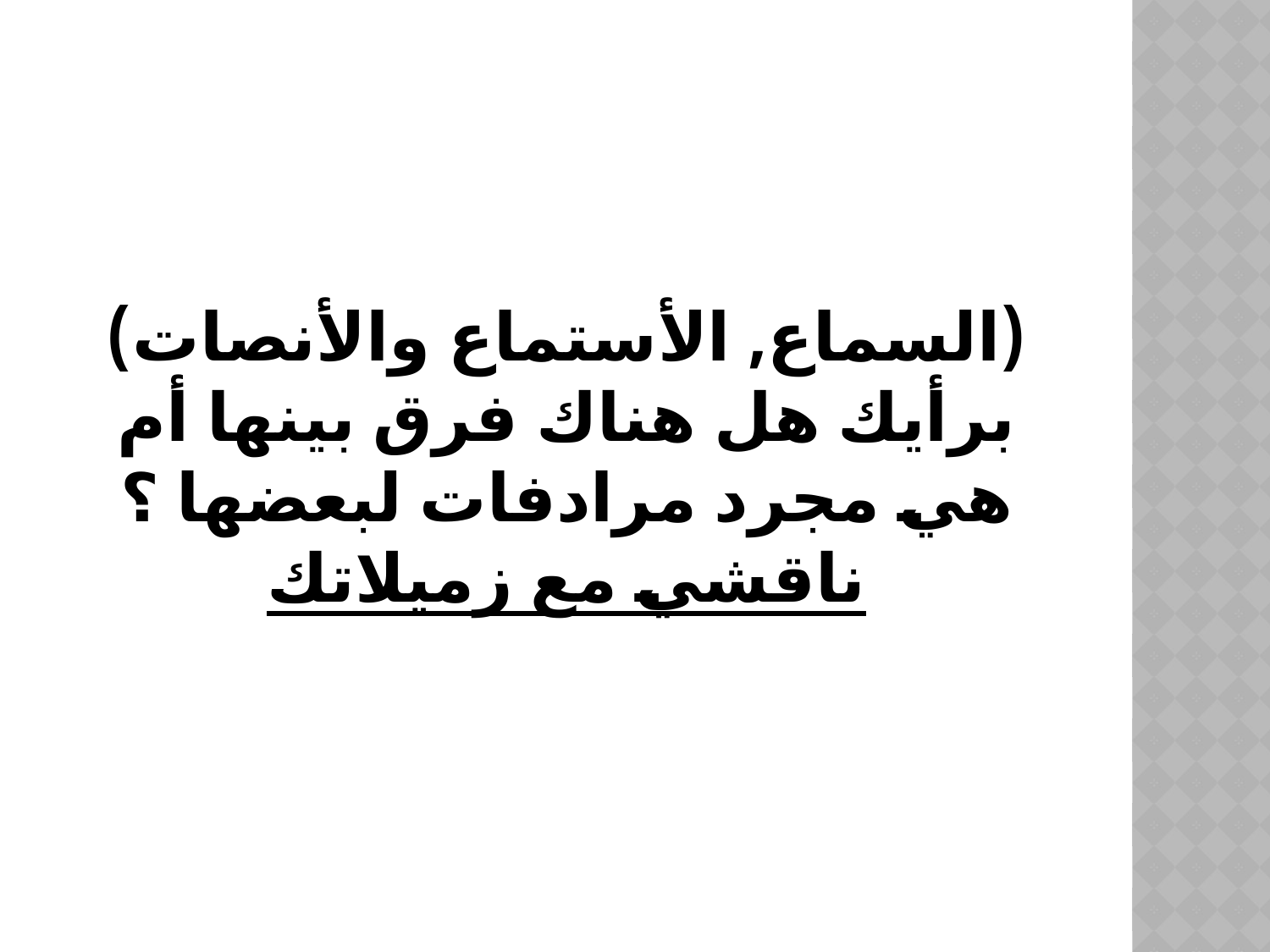

# (السماع, الأستماع والأنصات) برأيك هل هناك فرق بينها أم هي مجرد مرادفات لبعضها ؟ ناقشي مع زميلاتك